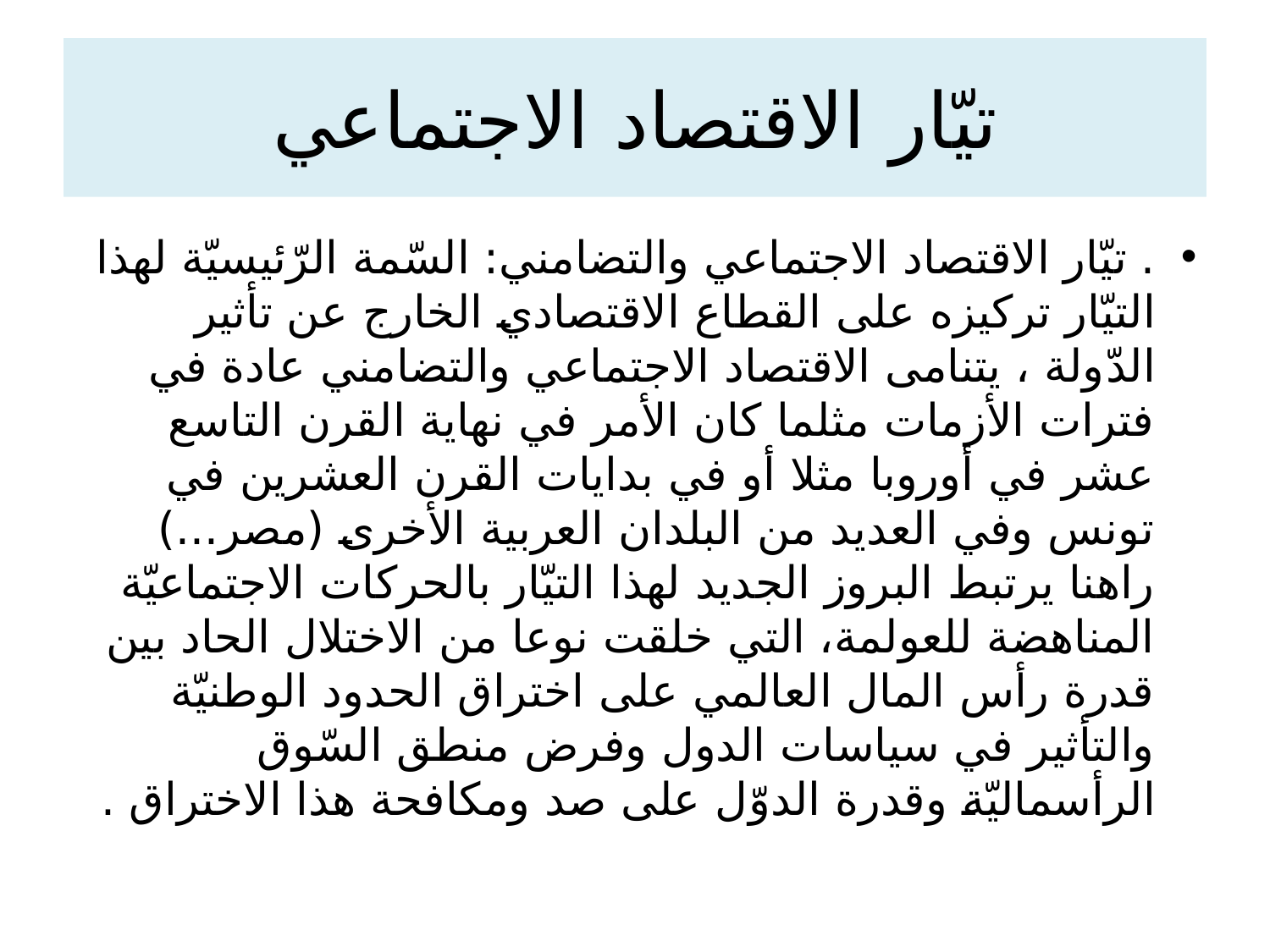

# تيّار الاقتصاد الاجتماعي
. تيّار الاقتصاد الاجتماعي والتضامني: السّمة الرّئيسيّة لهذا التيّار تركيزه على القطاع الاقتصادي الخارج عن تأثير الدّولة ، يتنامى الاقتصاد الاجتماعي والتضامني عادة في فترات الأزمات مثلما كان الأمر في نهاية القرن التاسع عشر في أوروبا مثلا أو في بدايات القرن العشرين في تونس وفي العديد من البلدان العربية الأخرى (مصر...) راهنا يرتبط البروز الجديد لهذا التيّار بالحركات الاجتماعيّة المناهضة للعولمة، التي خلقت نوعا من الاختلال الحاد بين قدرة رأس المال العالمي على اختراق الحدود الوطنيّة والتأثير في سياسات الدول وفرض منطق السّوق الرأسماليّة وقدرة الدوّل على صد ومكافحة هذا الاختراق .